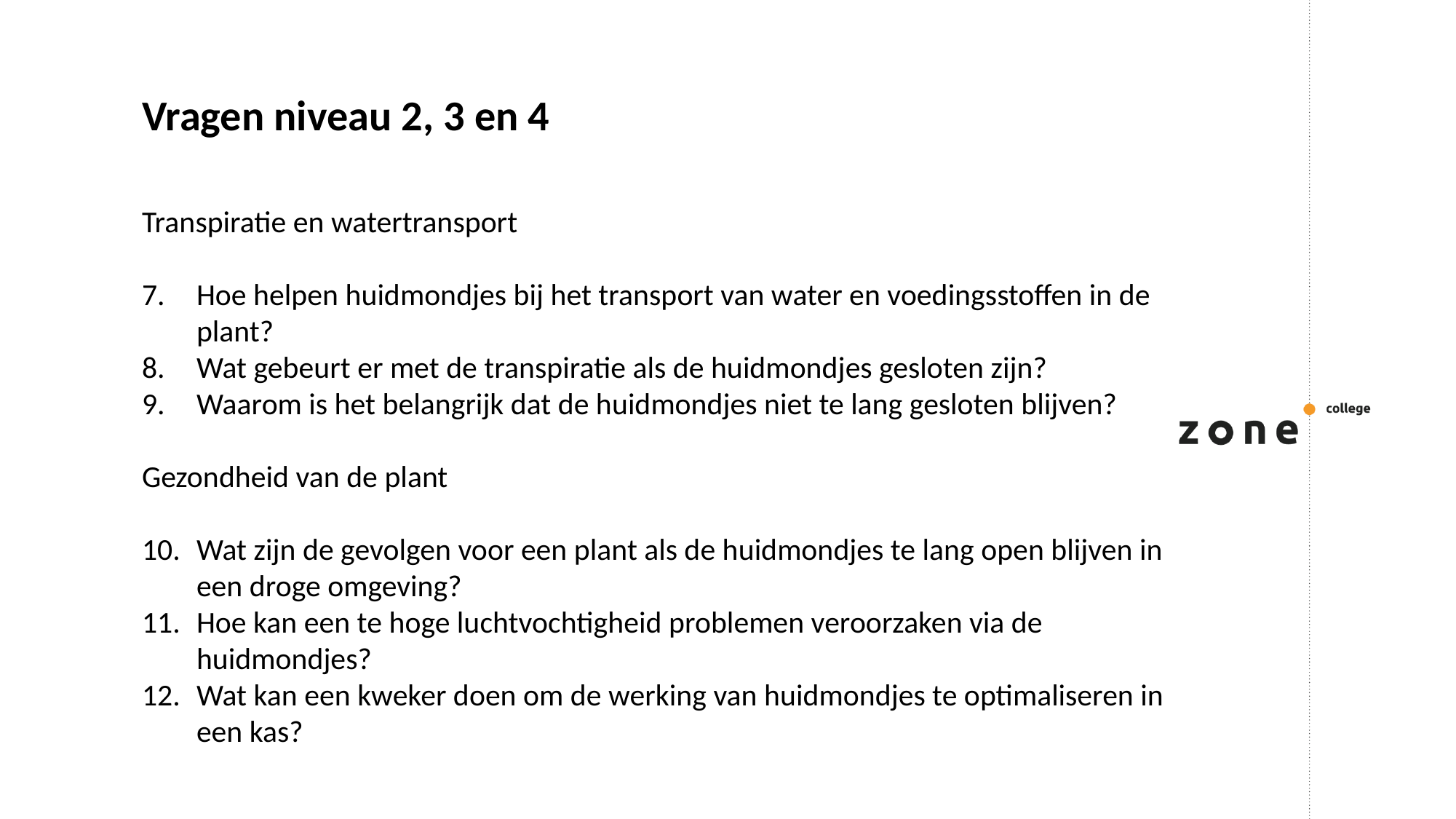

Vragen niveau 2, 3 en 4
Transpiratie en watertransport

Hoe helpen huidmondjes bij het transport van water en voedingsstoffen in de plant?
Wat gebeurt er met de transpiratie als de huidmondjes gesloten zijn?
Waarom is het belangrijk dat de huidmondjes niet te lang gesloten blijven?

Gezondheid van de plant

Wat zijn de gevolgen voor een plant als de huidmondjes te lang open blijven in een droge omgeving?
Hoe kan een te hoge luchtvochtigheid problemen veroorzaken via de huidmondjes?
Wat kan een kweker doen om de werking van huidmondjes te optimaliseren in een kas?